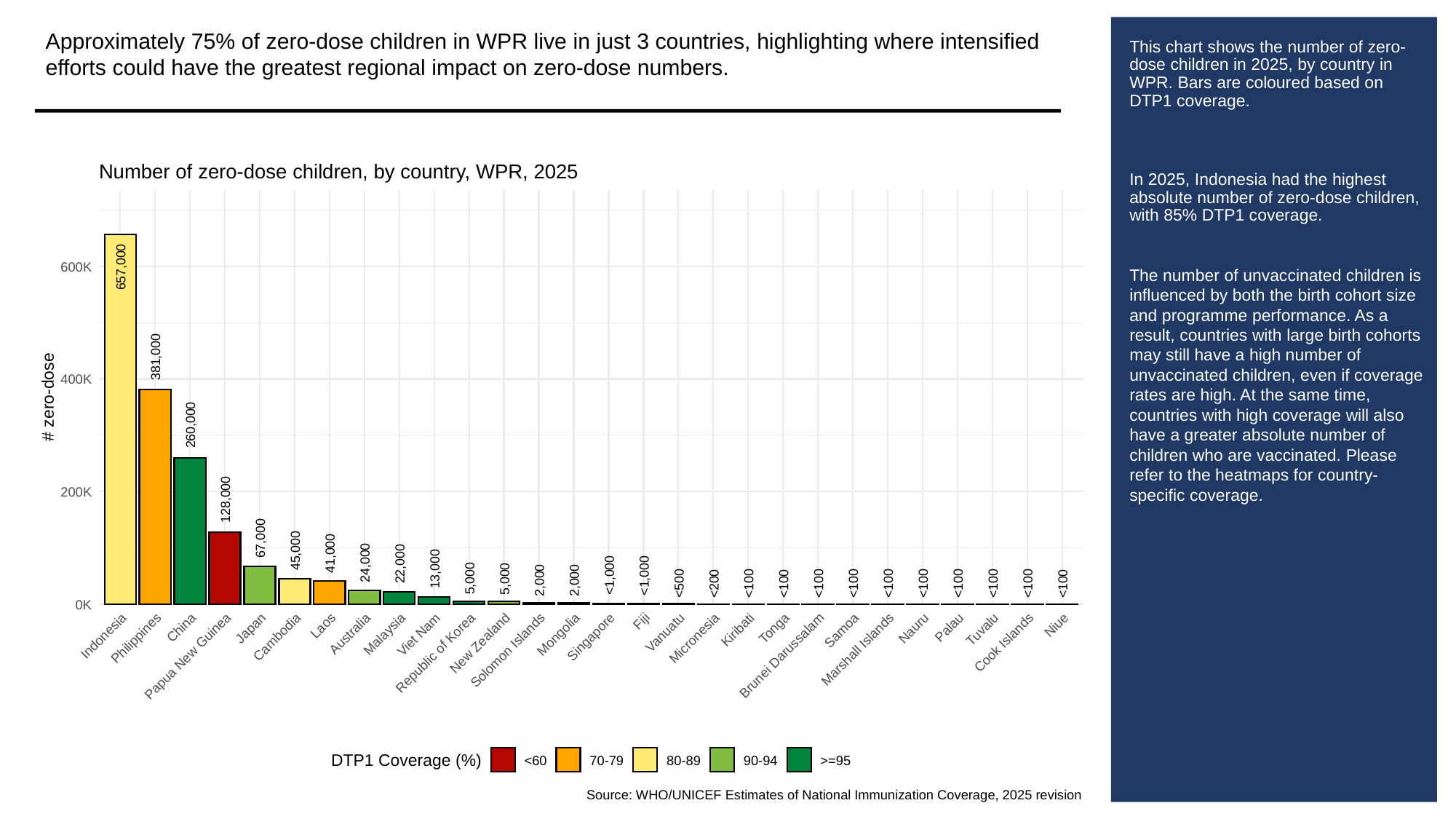

Approximately 75% of zero-dose children in WPR live in just 3 countries, highlighting where intensified efforts could have the greatest regional impact on zero-dose numbers.
# This chart shows the number of zero-dose children in 2025, by country in WPR. Bars are coloured based on DTP1 coverage.

In 2025, Indonesia had the highest absolute number of zero-dose children, with 85% DTP1 coverage.

The number of unvaccinated children is influenced by both the birth cohort size and programme performance. As a result, countries with large birth cohorts may still have a high number of unvaccinated children, even if coverage rates are high. At the same time, countries with high coverage will also have a greater absolute number of children who are vaccinated. Please refer to the heatmaps for country-specific coverage.

Number of zero-dose children, by country, WPR, 2025

600K
657,000

381,000
400K

# zero-dose
260,000

200K

128,000

67,000
45,000

41,000
24,000
22,000
13,000

<1,000
<1,000
5,000
5,000
2,000
2,000

<500
<200
<100
<100
<100
<100
<100
<100
<100
<100
<100
<100

0K

Fiji
Niue
Laos
Palau
China
Nauru
Japan
Tonga
Tuvalu
Kiribati
Samoa
Vanuatu
Australia
Malaysia
Mongolia
Viet Nam
Indonesia
Cambodia
Singapore
Micronesia
Philippines
Cook Islands
New Zealand
Marshall Islands
Solomon Islands
Republic of Korea
Brunei Darussalam
Papua New Guinea

DTP1 Coverage (%)
<60
70-79
80-89
90-94
>=95
Source: WHO/UNICEF Estimates of National Immunization Coverage, 2025 revision